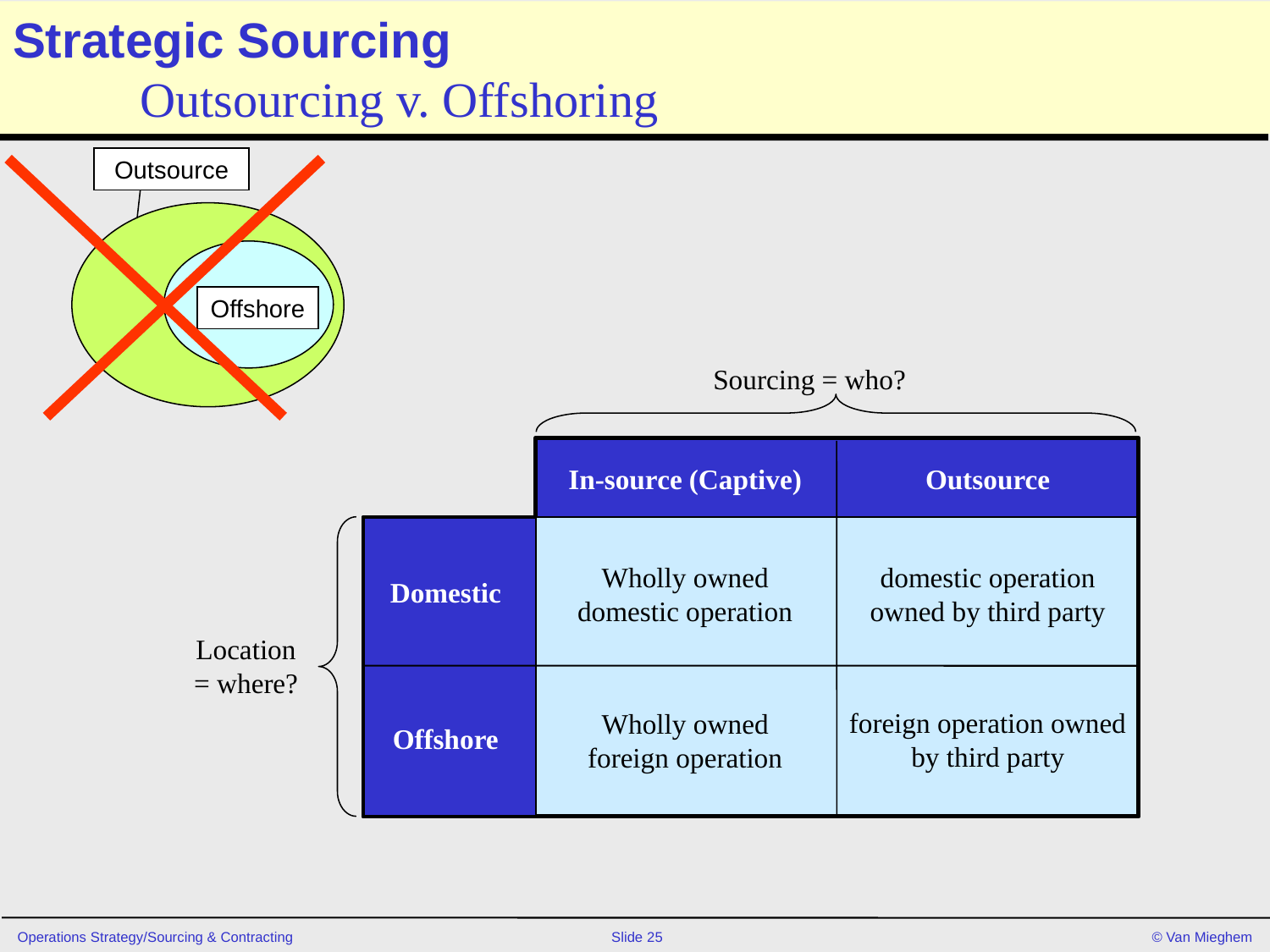

# Strategic Sourcing Outsourcing v. Offshoring

Outsource

Offshore
Sourcing = who?

In-source (Captive)
Outsource

Wholly owned domestic operation
domestic operation owned by third party
Domestic
Location
= where?

foreign operation owned by third party
Wholly owned foreign operation
Offshore